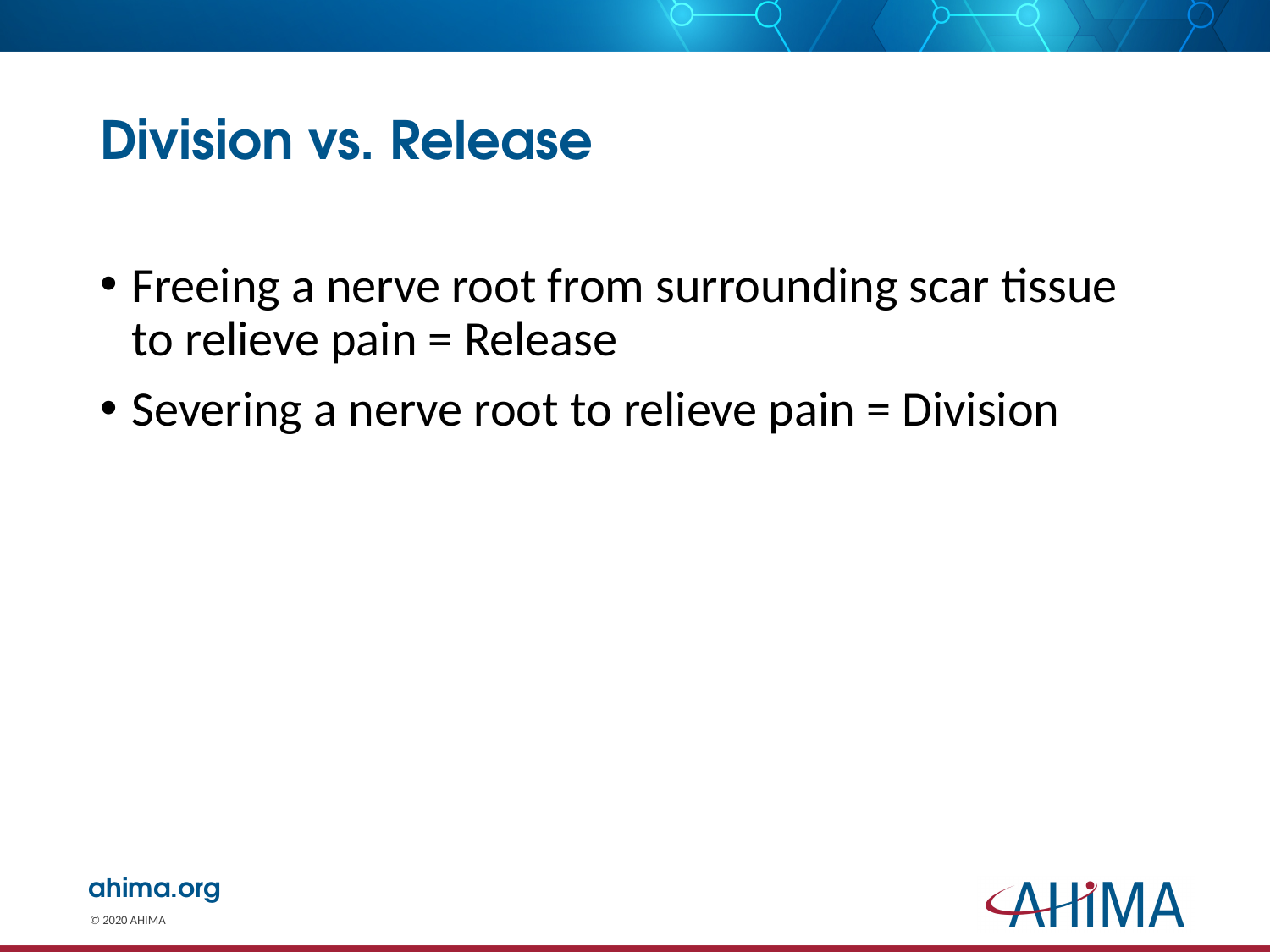

# Division vs. Release
Freeing a nerve root from surrounding scar tissue to relieve pain = Release
Severing a nerve root to relieve pain = Division